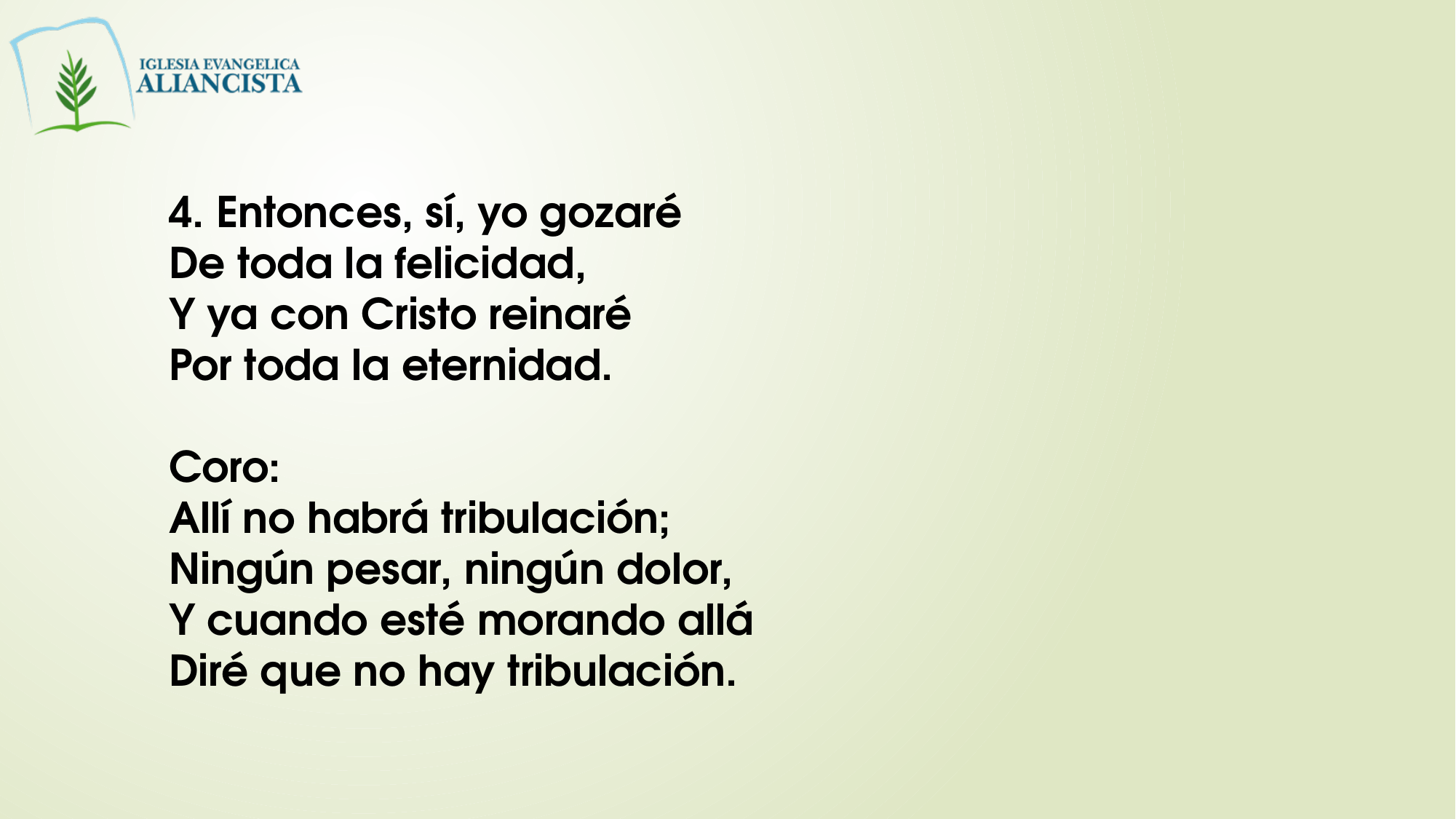

4. Entonces, sí, yo gozaré
De toda la felicidad,
Y ya con Cristo reinaré
Por toda la eternidad.

Coro:
Allí no habrá tribulación;
Ningún pesar, ningún dolor,
Y cuando esté morando allá
Diré que no hay tribulación.